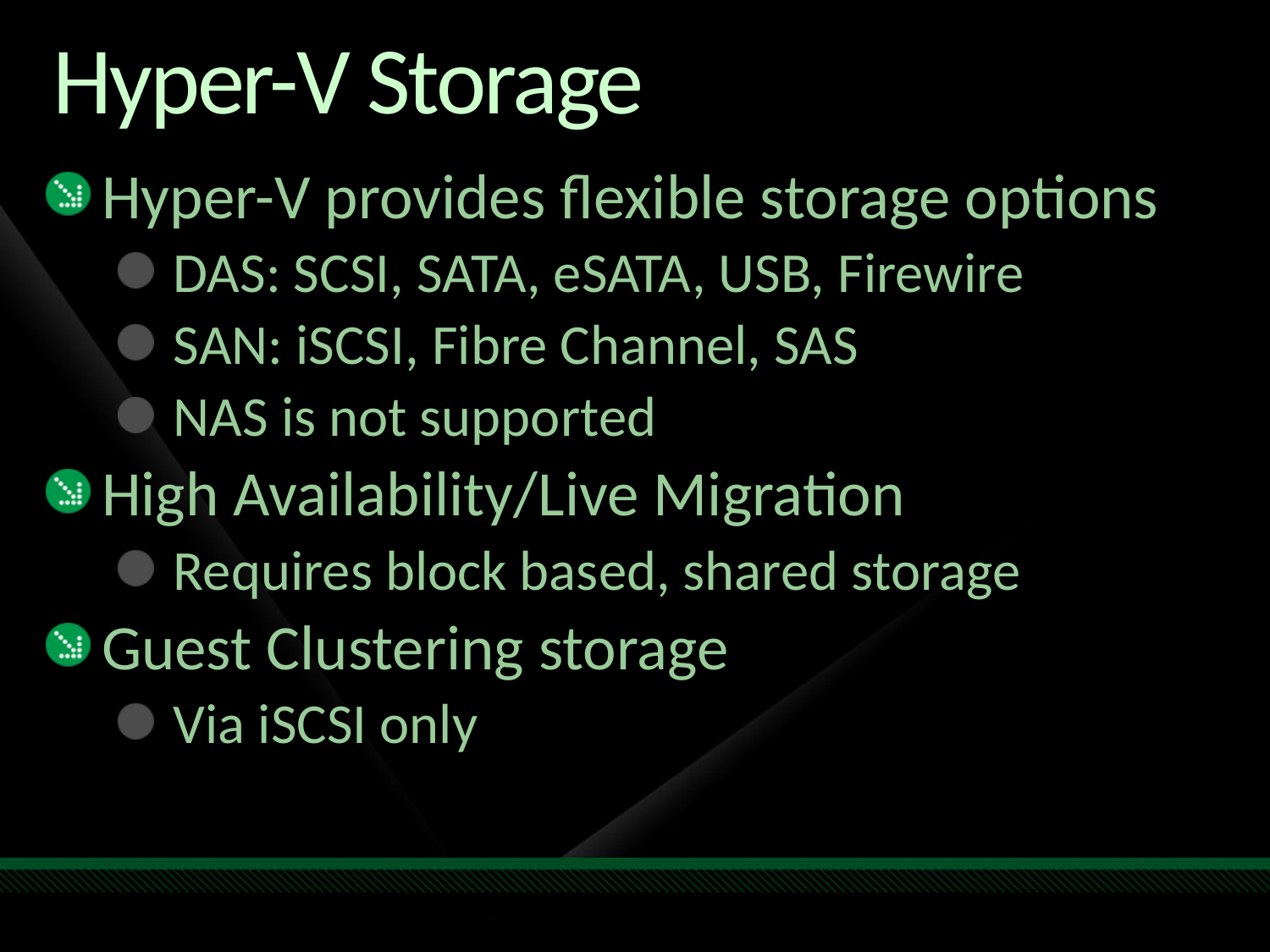

# Hyper-V Storage
Hyper-V provides flexible storage options
DAS: SCSI, SATA, eSATA, USB, Firewire
SAN: iSCSI, Fibre Channel, SAS
NAS is not supported
High Availability/Live Migration
Requires block based, shared storage
Guest Clustering storage
Via iSCSI only